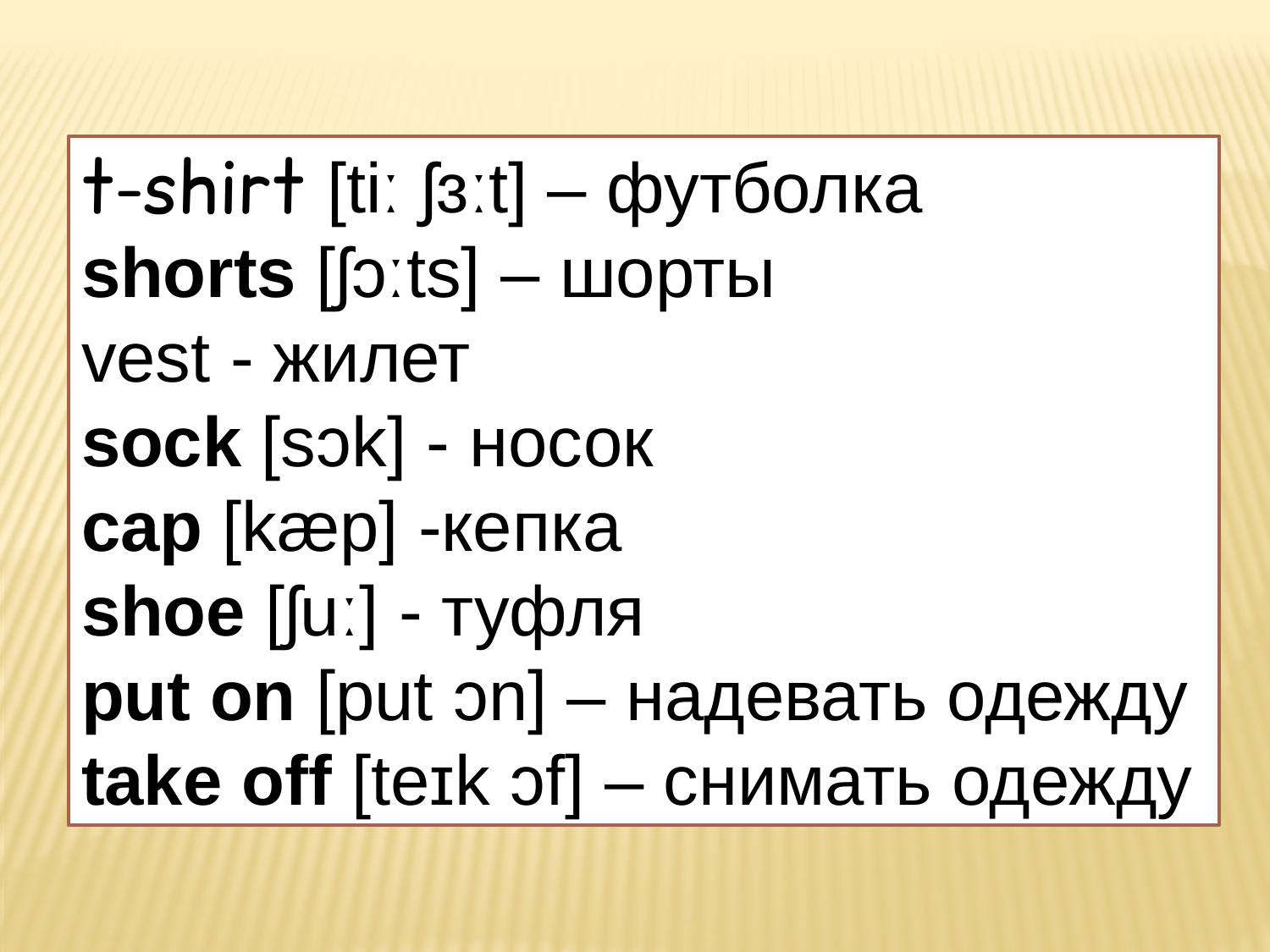

t-shirt [tiː ʃɜːt] – футболка
shorts [ʃɔːts] – шорты
vest - жилет
sock [sɔk] - носок
cap [kæp] -кепка
shoe [ʃuː] - туфля
put on [put ɔn] – надевать одежду
take off [teɪk ɔf] – снимать одежду